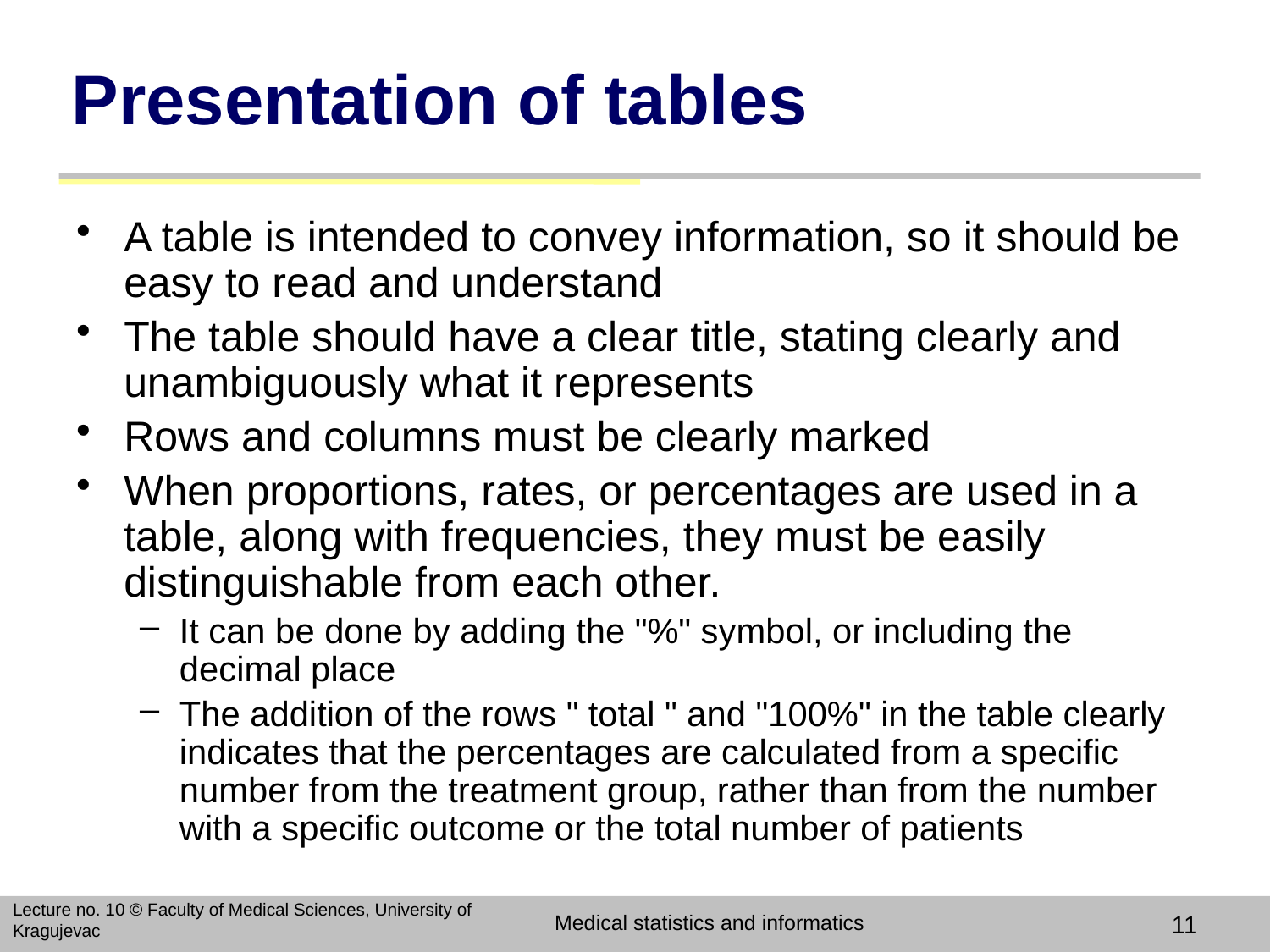

# Presentation of tables
A table is intended to convey information, so it should be easy to read and understand
The table should have a clear title, stating clearly and unambiguously what it represents
Rows and columns must be clearly marked
When proportions, rates, or percentages are used in a table, along with frequencies, they must be easily distinguishable from each other.
It can be done by adding the "%" symbol, or including the decimal place
The addition of the rows " total " and "100%" in the table clearly indicates that the percentages are calculated from a specific number from the treatment group, rather than from the number with a specific outcome or the total number of patients
Lecture no. 10 © Faculty of Medical Sciences, University of Kragujevac
Medical statistics and informatics
11